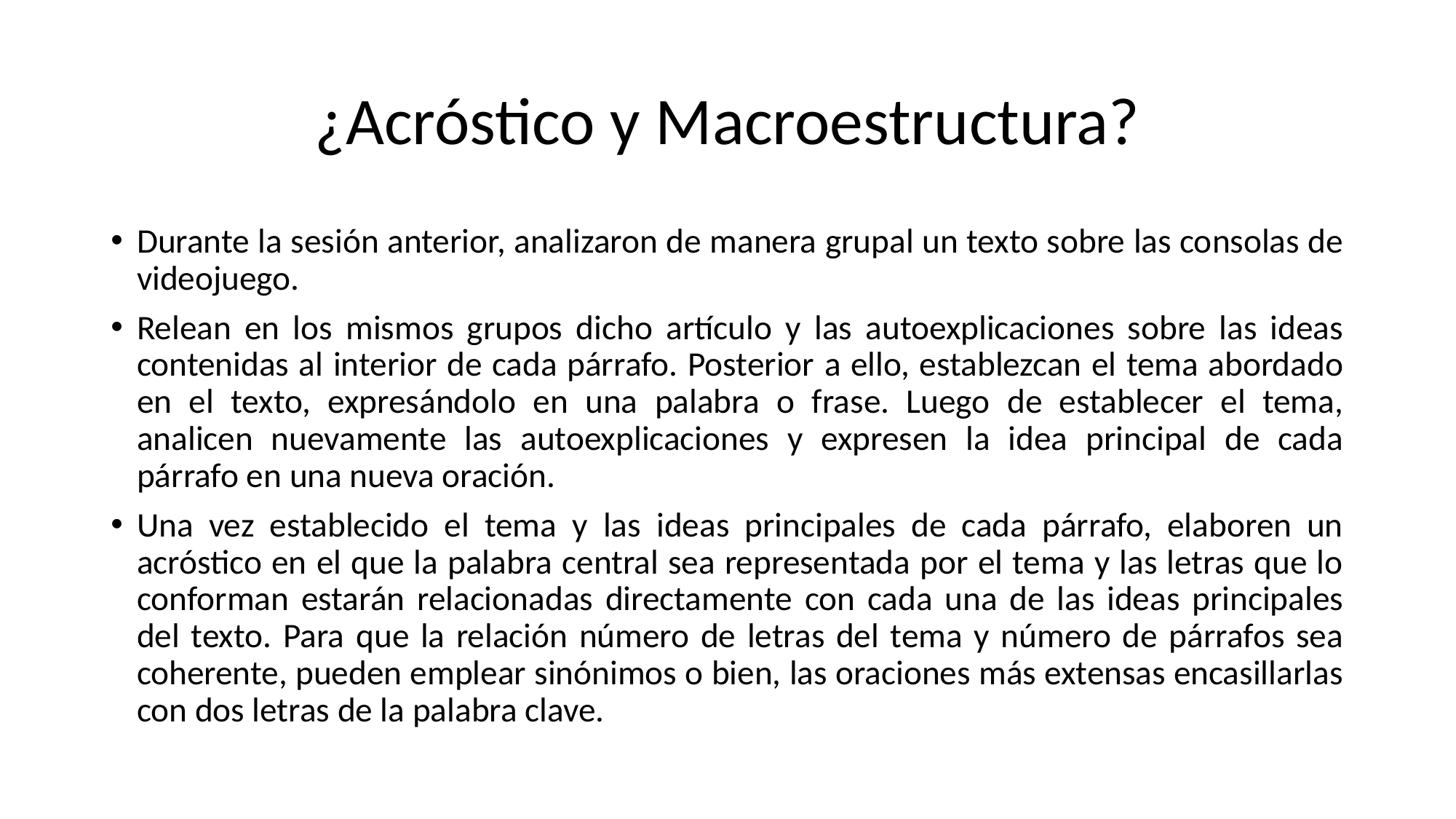

# ¿Acróstico y Macroestructura?
Durante la sesión anterior, analizaron de manera grupal un texto sobre las consolas de videojuego.
Relean en los mismos grupos dicho artículo y las autoexplicaciones sobre las ideas contenidas al interior de cada párrafo. Posterior a ello, establezcan el tema abordado en el texto, expresándolo en una palabra o frase. Luego de establecer el tema, analicen nuevamente las autoexplicaciones y expresen la idea principal de cada párrafo en una nueva oración.
Una vez establecido el tema y las ideas principales de cada párrafo, elaboren un acróstico en el que la palabra central sea representada por el tema y las letras que lo conforman estarán relacionadas directamente con cada una de las ideas principales del texto. Para que la relación número de letras del tema y número de párrafos sea coherente, pueden emplear sinónimos o bien, las oraciones más extensas encasillarlas con dos letras de la palabra clave.